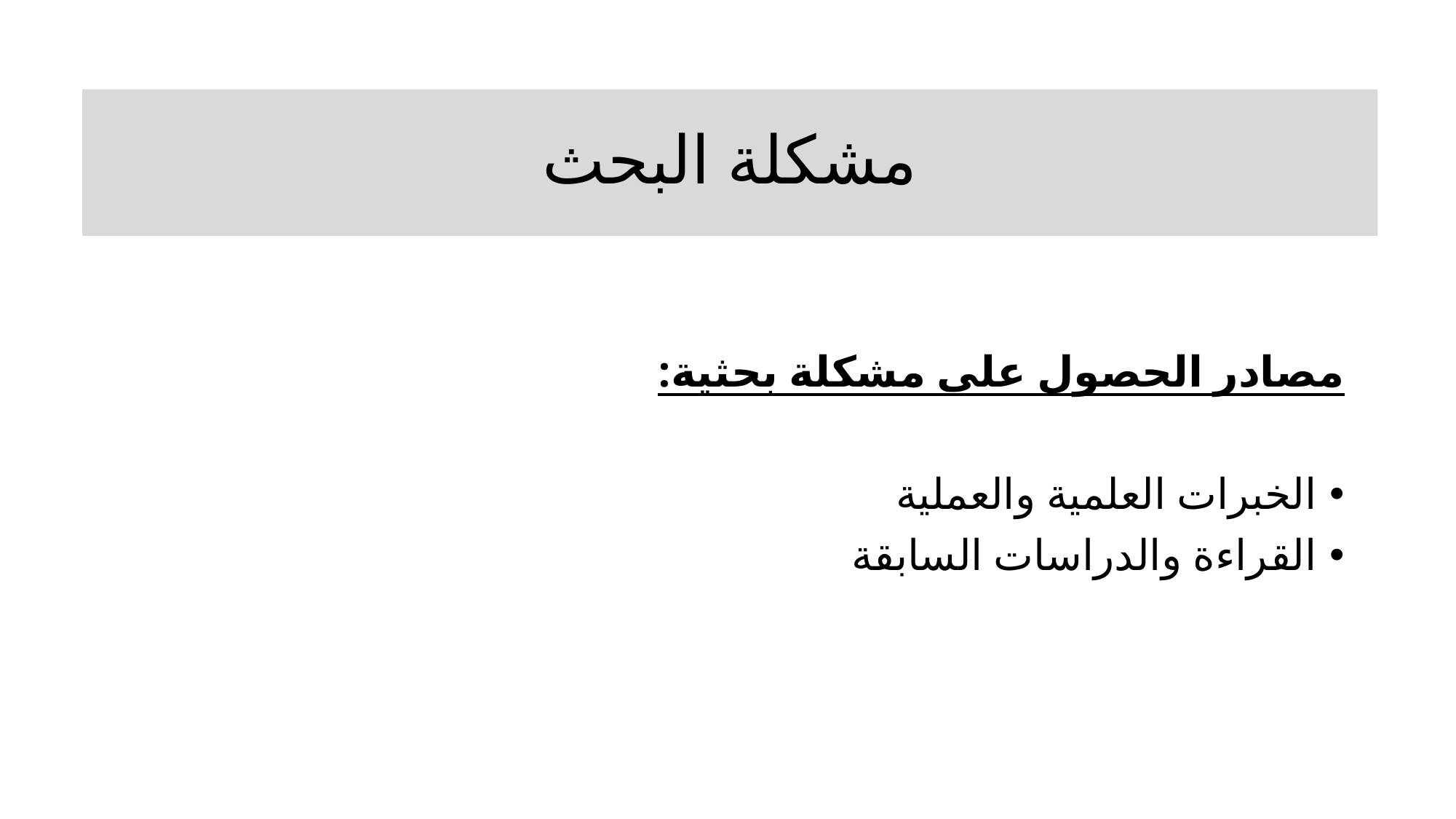

# مشكلة البحث

مصادر الحصول على مشكلة بحثية:

الخبرات العلمية والعملية
القراءة والدراسات السابقة